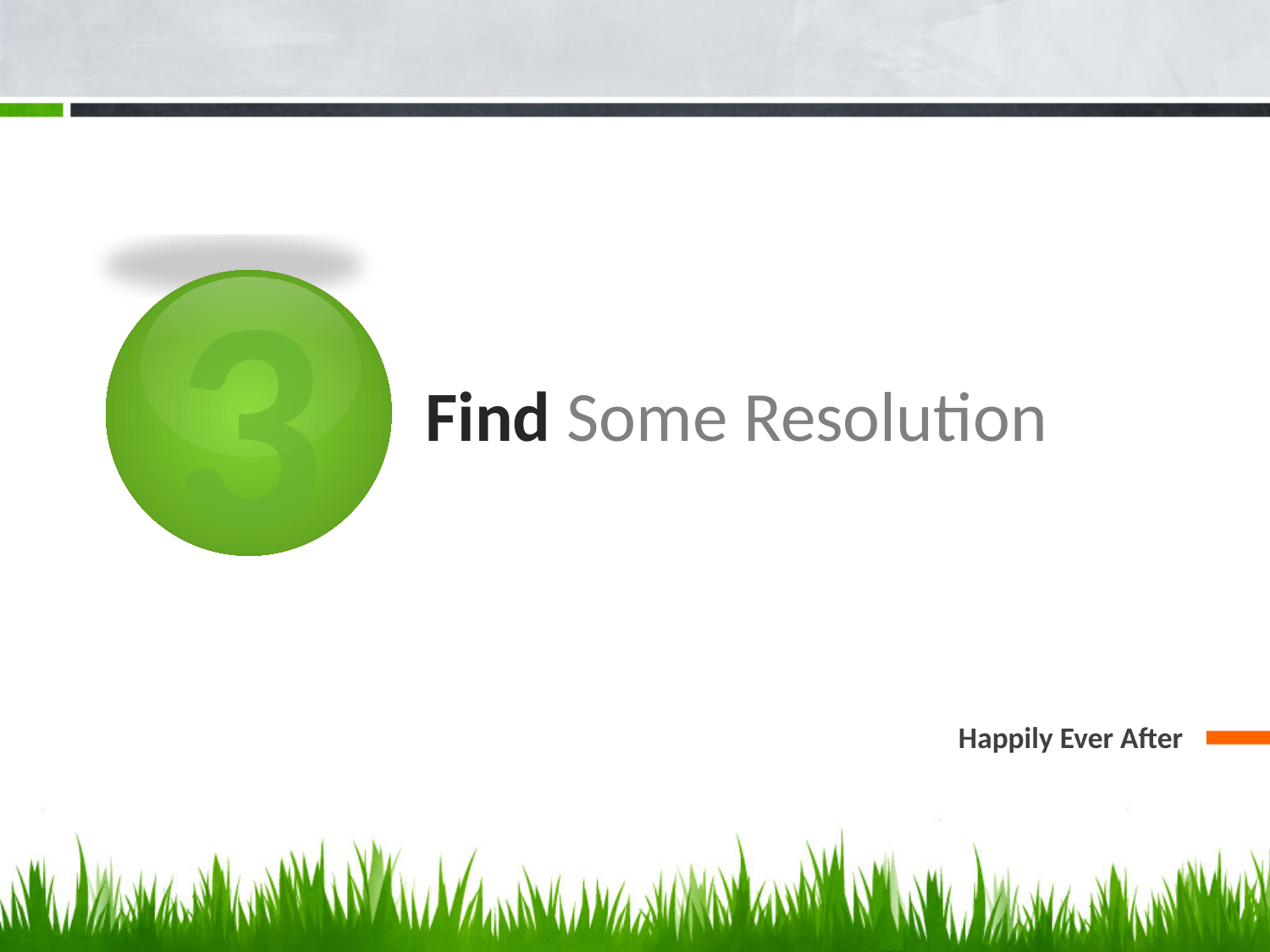

3

# Find Some Resolution
Happily Ever After